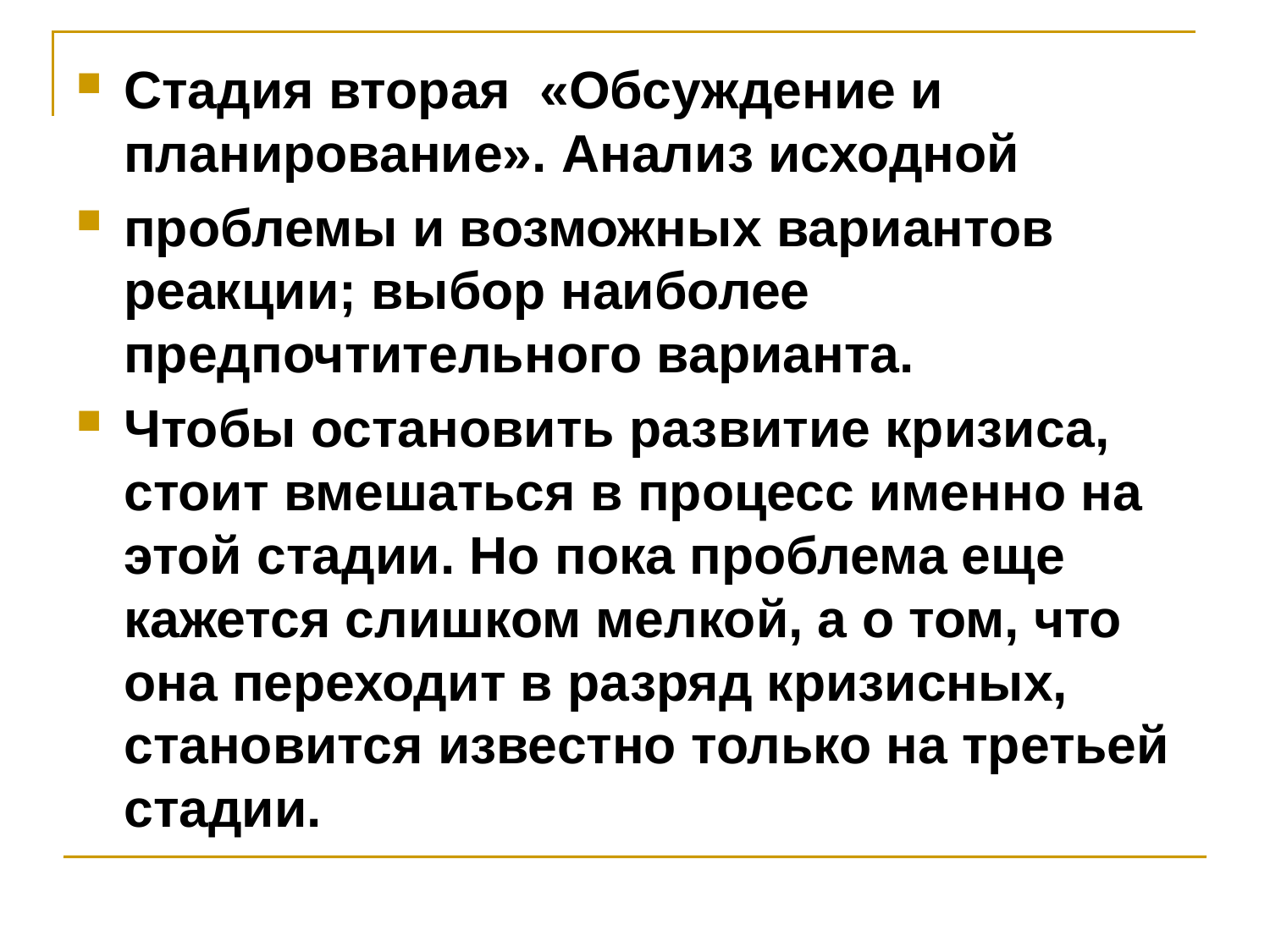

Стадия вторая  «Обсуждение и планирование». Анализ исходной
проблемы и возможных вариантов реакции; выбор наиболее предпочтительного варианта.
Чтобы остановить развитие кризиса, стоит вмешаться в процесс именно на этой стадии. Но пока проблема еще кажется слишком мелкой, а о том, что она переходит в разряд кризисных, становится известно только на третьей стадии.